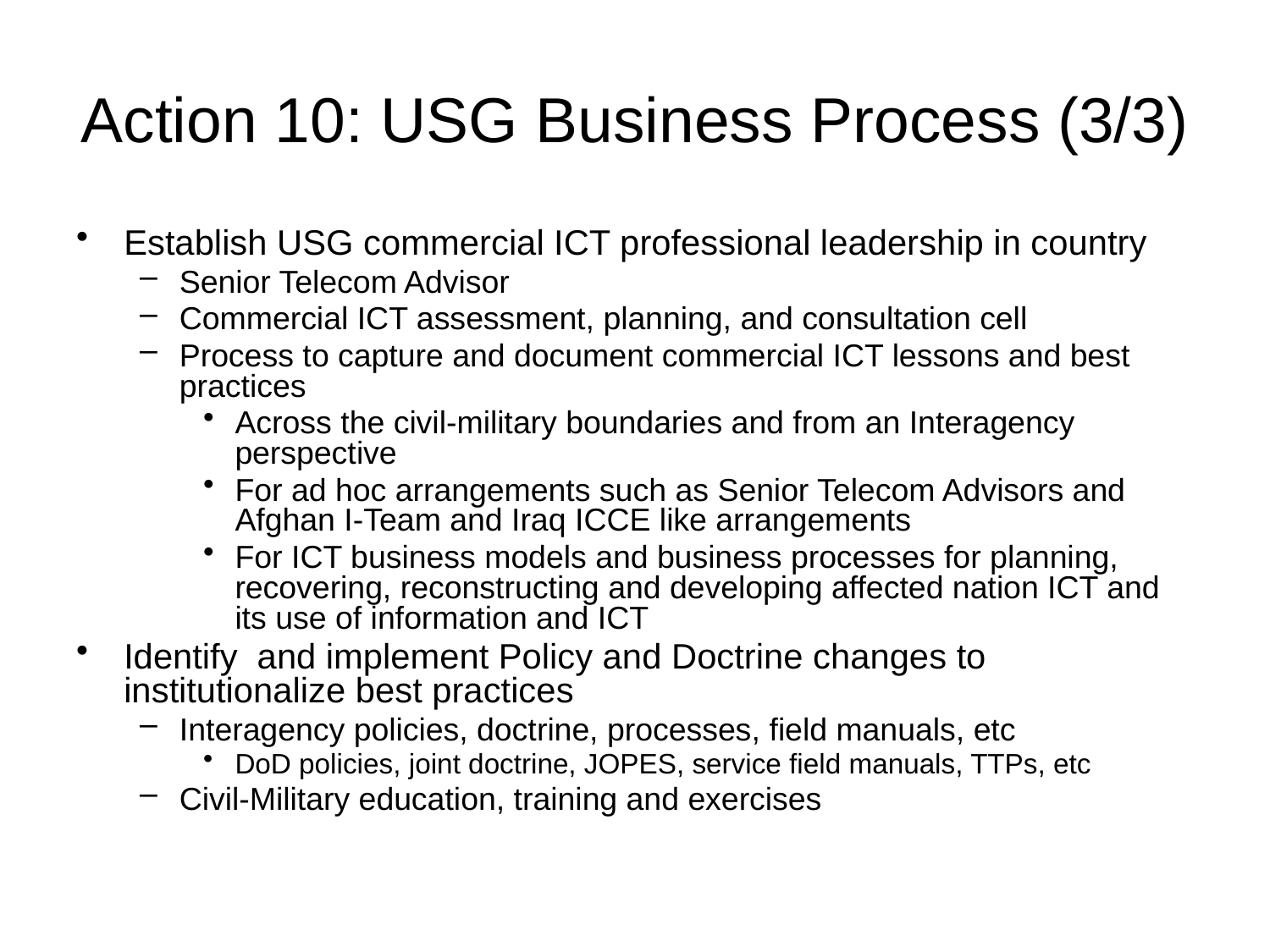

# Action 10: USG Business Process (3/3)
Establish USG commercial ICT professional leadership in country
Senior Telecom Advisor
Commercial ICT assessment, planning, and consultation cell
Process to capture and document commercial ICT lessons and best practices
Across the civil-military boundaries and from an Interagency perspective
For ad hoc arrangements such as Senior Telecom Advisors and Afghan I-Team and Iraq ICCE like arrangements
For ICT business models and business processes for planning, recovering, reconstructing and developing affected nation ICT and its use of information and ICT
Identify  and implement Policy and Doctrine changes to institutionalize best practices
Interagency policies, doctrine, processes, field manuals, etc
DoD policies, joint doctrine, JOPES, service field manuals, TTPs, etc
Civil-Military education, training and exercises